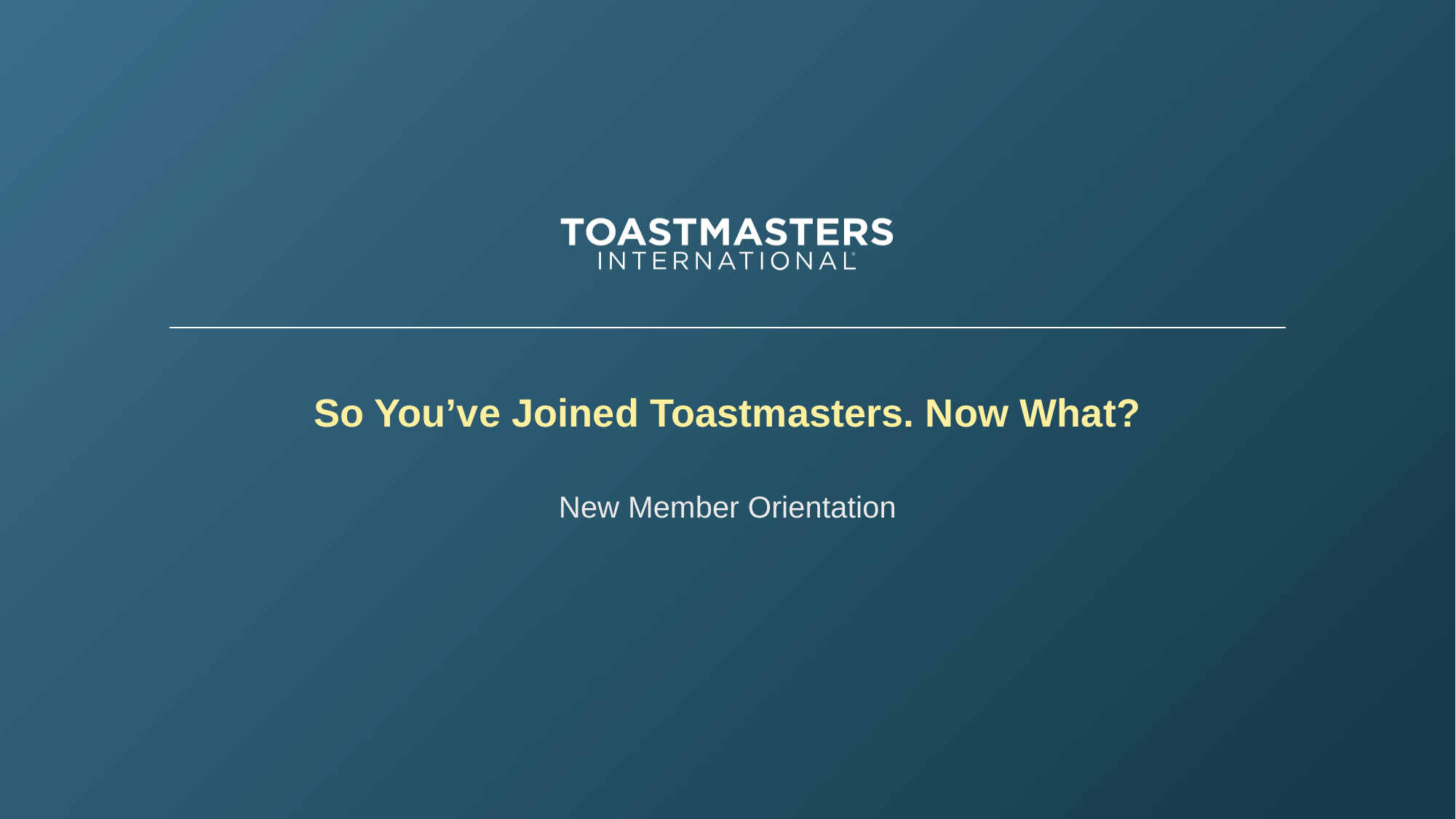

# So You’ve Joined Toastmasters. Now What?
New Member Orientation